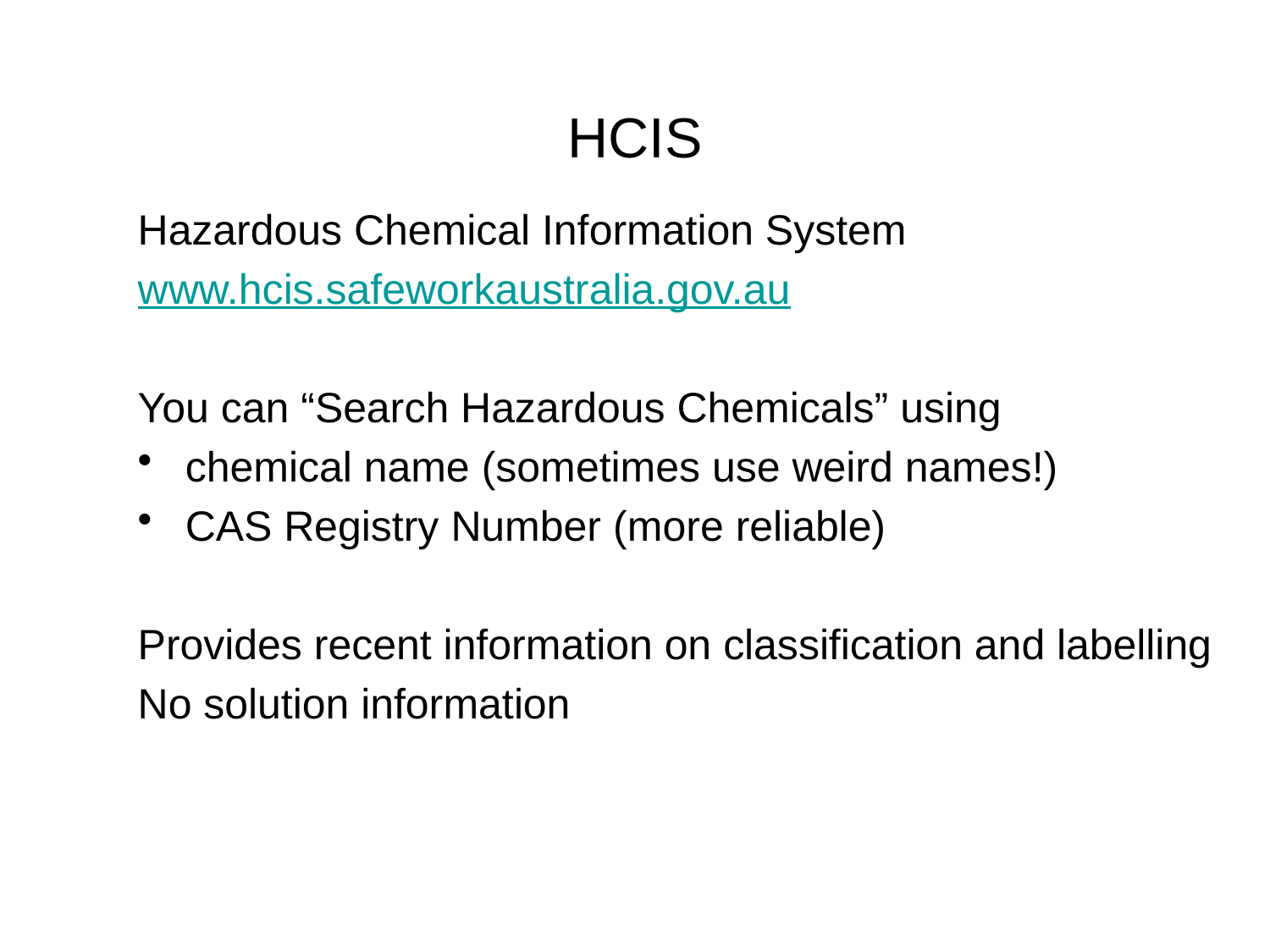

# HCIS
Hazardous Chemical Information System
www.hcis.safeworkaustralia.gov.au

You can “Search Hazardous Chemicals” using
chemical name (sometimes use weird names!)
CAS Registry Number (more reliable)

Provides recent information on classification and labelling
No solution information